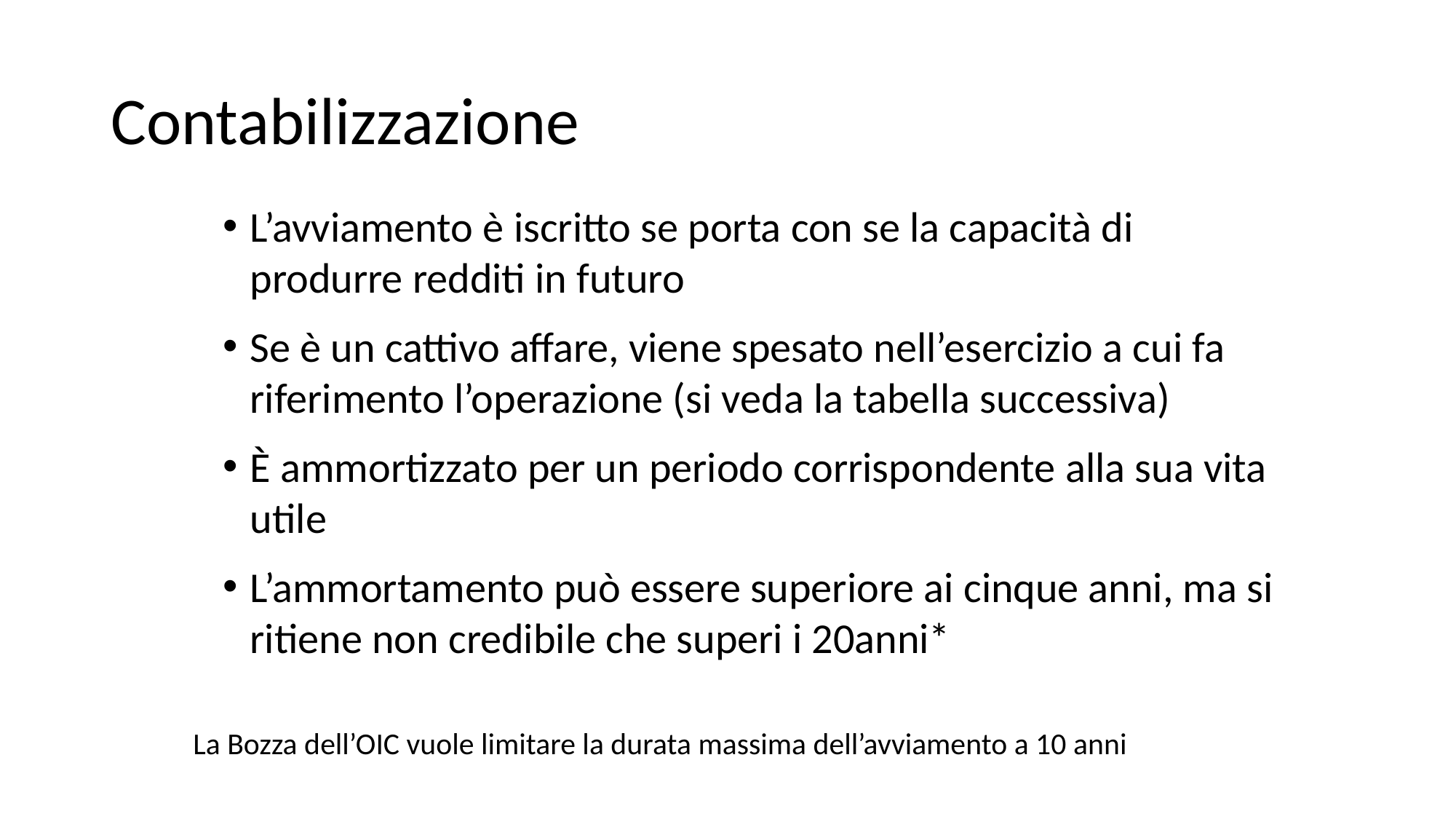

# Contabilizzazione
L’avviamento è iscritto se porta con se la capacità di produrre redditi in futuro
Se è un cattivo affare, viene spesato nell’esercizio a cui fa riferimento l’operazione (si veda la tabella successiva)
È ammortizzato per un periodo corrispondente alla sua vita utile
L’ammortamento può essere superiore ai cinque anni, ma si ritiene non credibile che superi i 20anni*
La Bozza dell’OIC vuole limitare la durata massima dell’avviamento a 10 anni